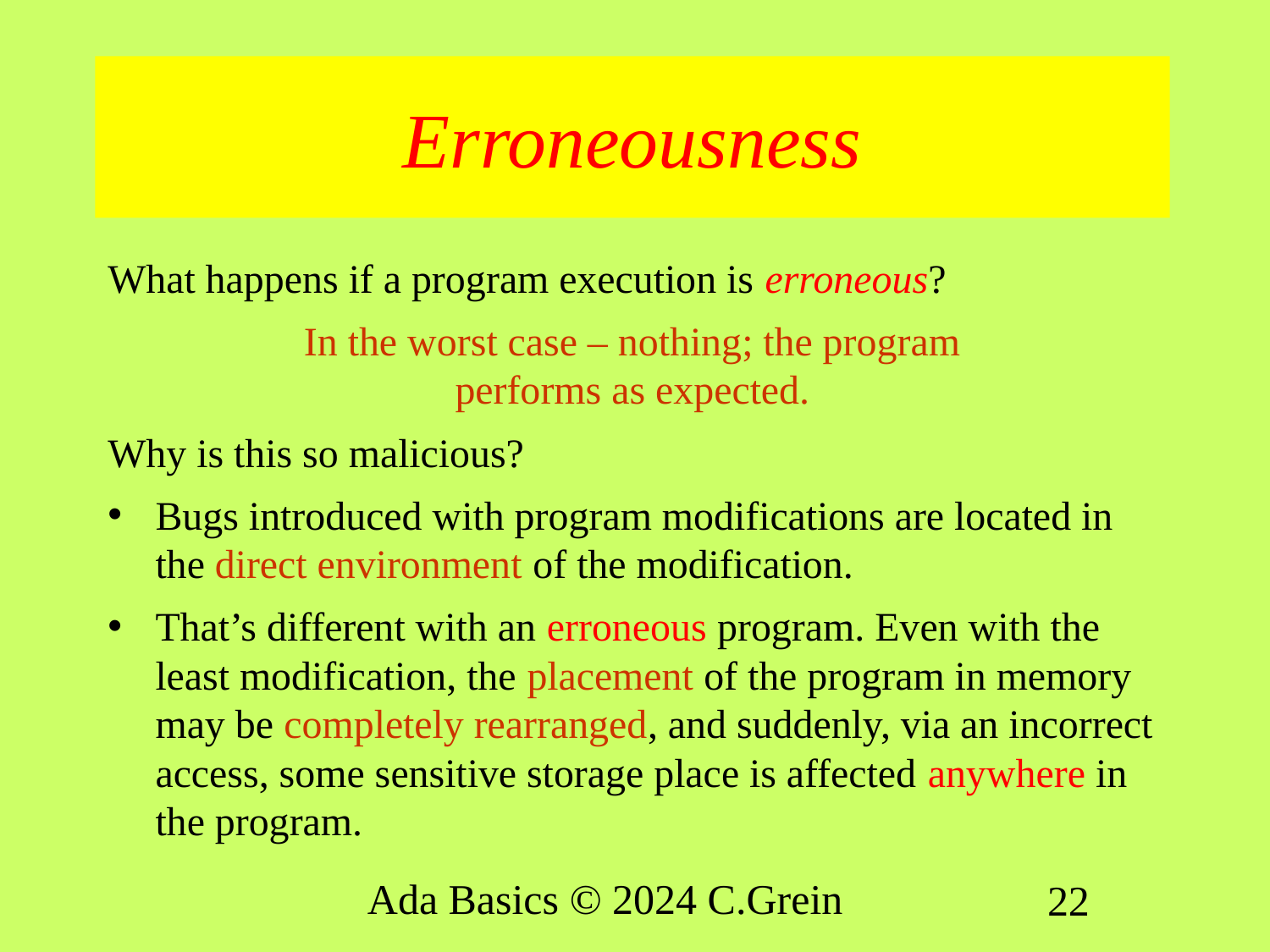

# Erroneousness
What happens if a program execution is erroneous?
In the worst case – nothing; the program
performs as expected.
Why is this so malicious?
Bugs introduced with program modifications are located in the direct environment of the modification.
That’s different with an erroneous program. Even with the least modification, the placement of the program in memory may be completely rearranged, and suddenly, via an incorrect access, some sensitive storage place is affected anywhere in the program.
Ada Basics © 2024 C.Grein
22